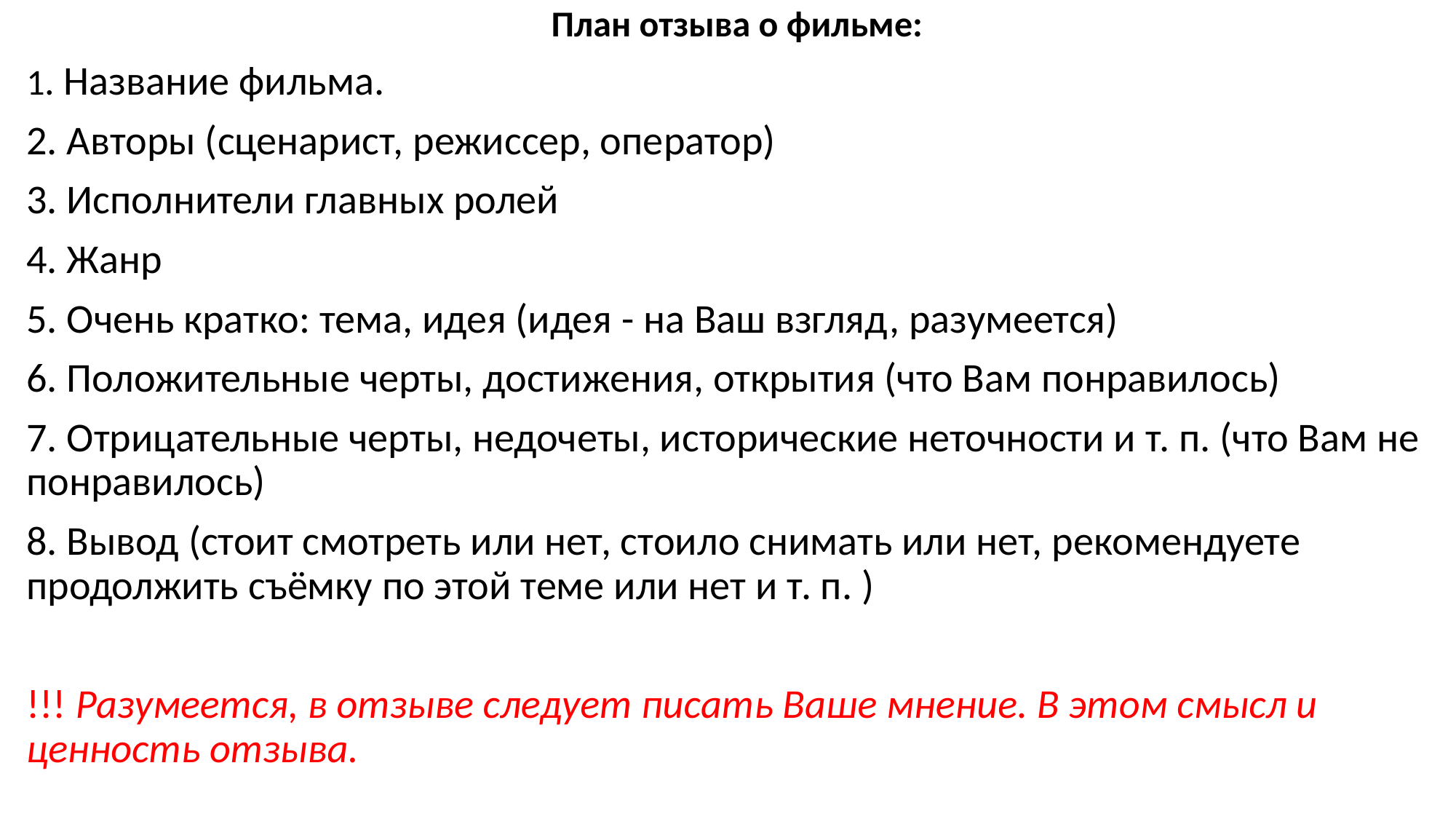

План отзыва о фильме:
1. Название фильма.
2. Авторы (сценарист, режиссер, оператор)
3. Исполнители главных ролей
4. Жанр
5. Очень кратко: тема, идея (идея - на Ваш взгляд, разумеется)
6. Положительные черты, достижения, открытия (что Вам понравилось)
7. Отрицательные черты, недочеты, исторические неточности и т. п. (что Вам не понравилось)
8. Вывод (стоит смотреть или нет, стоило снимать или нет, рекомендуете продолжить съёмку по этой теме или нет и т. п. )

!!! Разумеется, в отзыве следует писать Ваше мнение. В этом смысл и ценность отзыва.